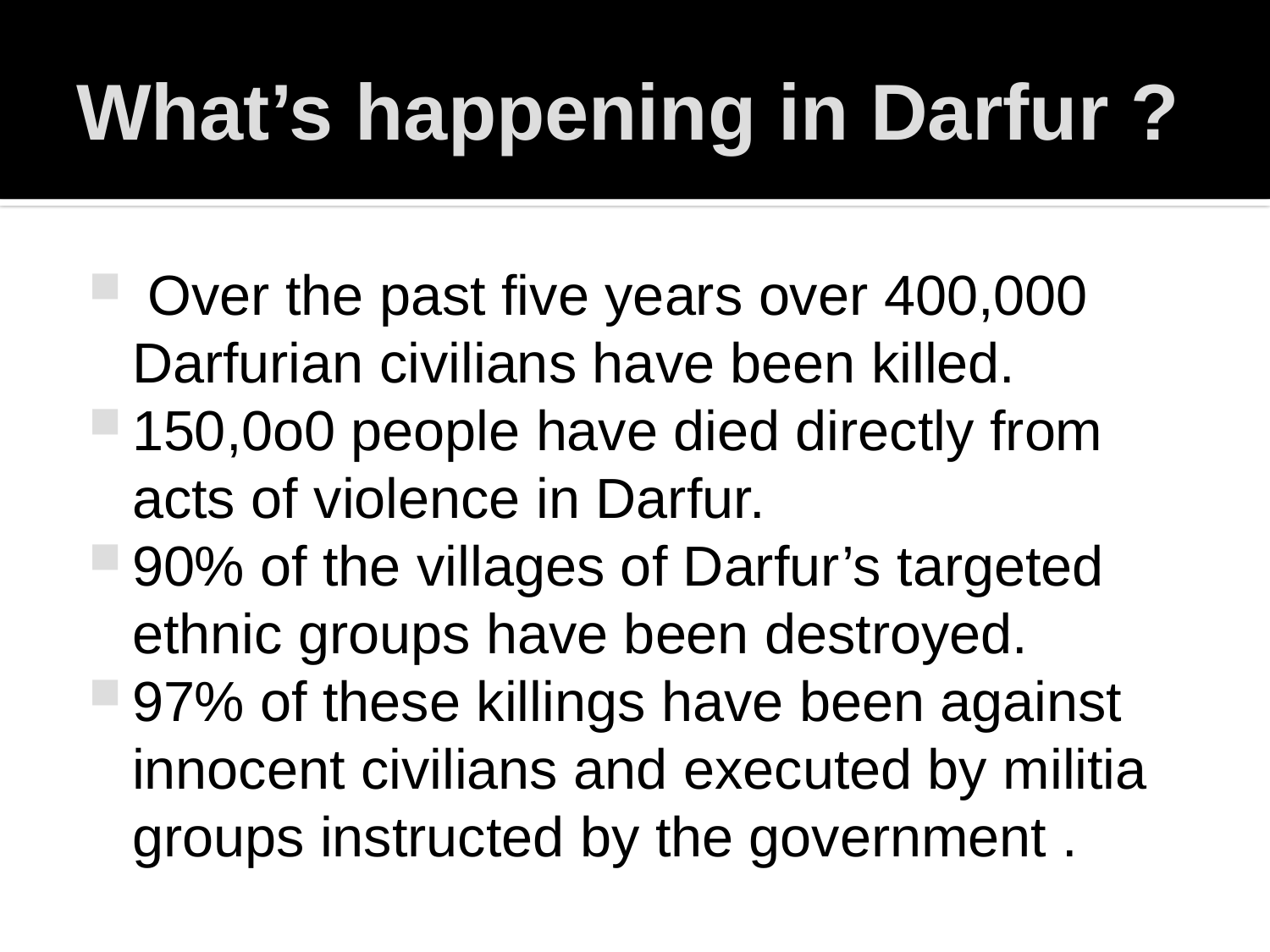

# What’s happening in Darfur ?
 Over the past five years over 400,000 Darfurian civilians have been killed.
150,0o0 people have died directly from acts of violence in Darfur.
90% of the villages of Darfur’s targeted ethnic groups have been destroyed.
97% of these killings have been against innocent civilians and executed by militia groups instructed by the government .